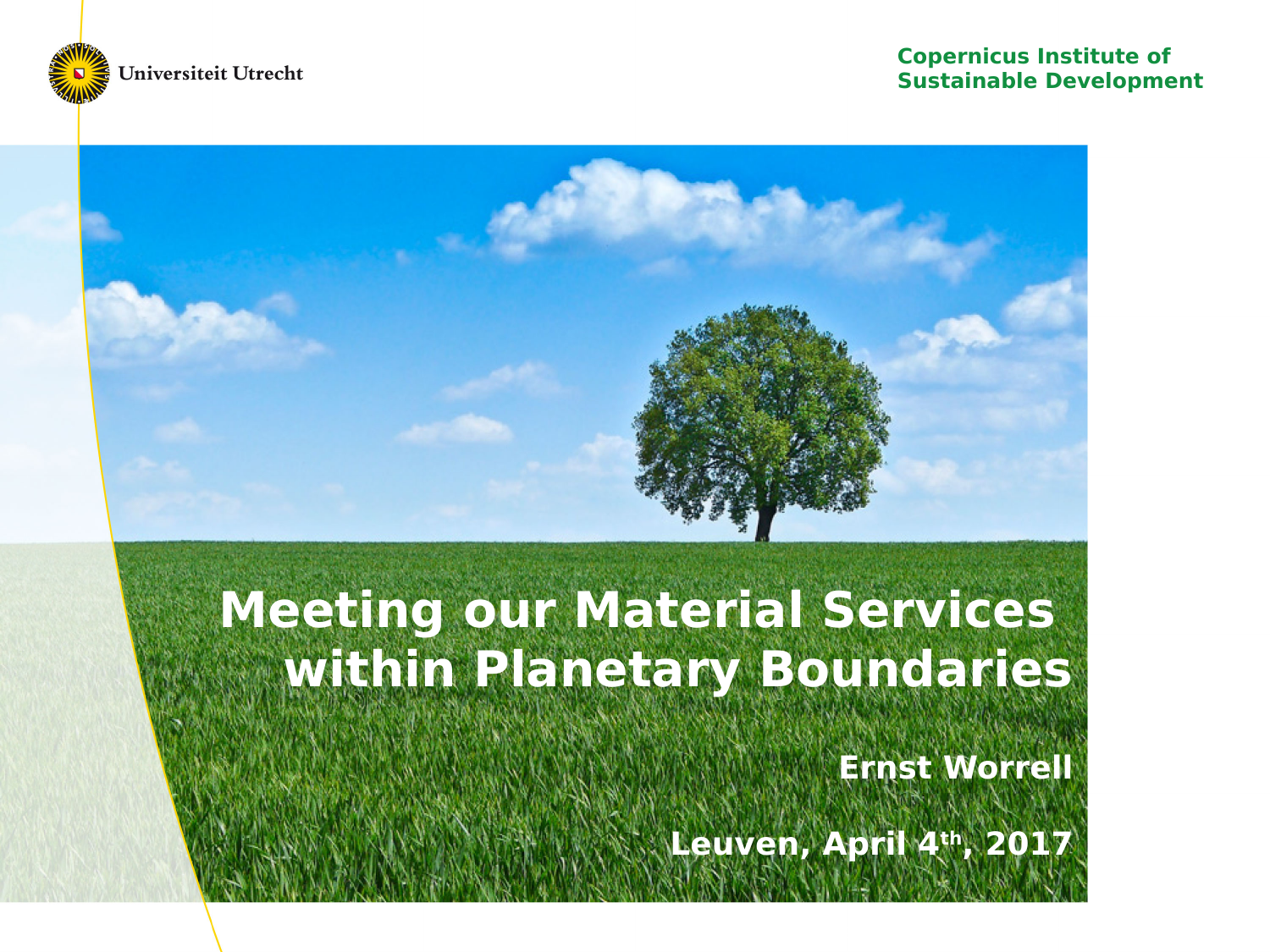

# Meeting our Material Services within Planetary Boundaries Ernst Worrell Leuven, April 4th, 2017